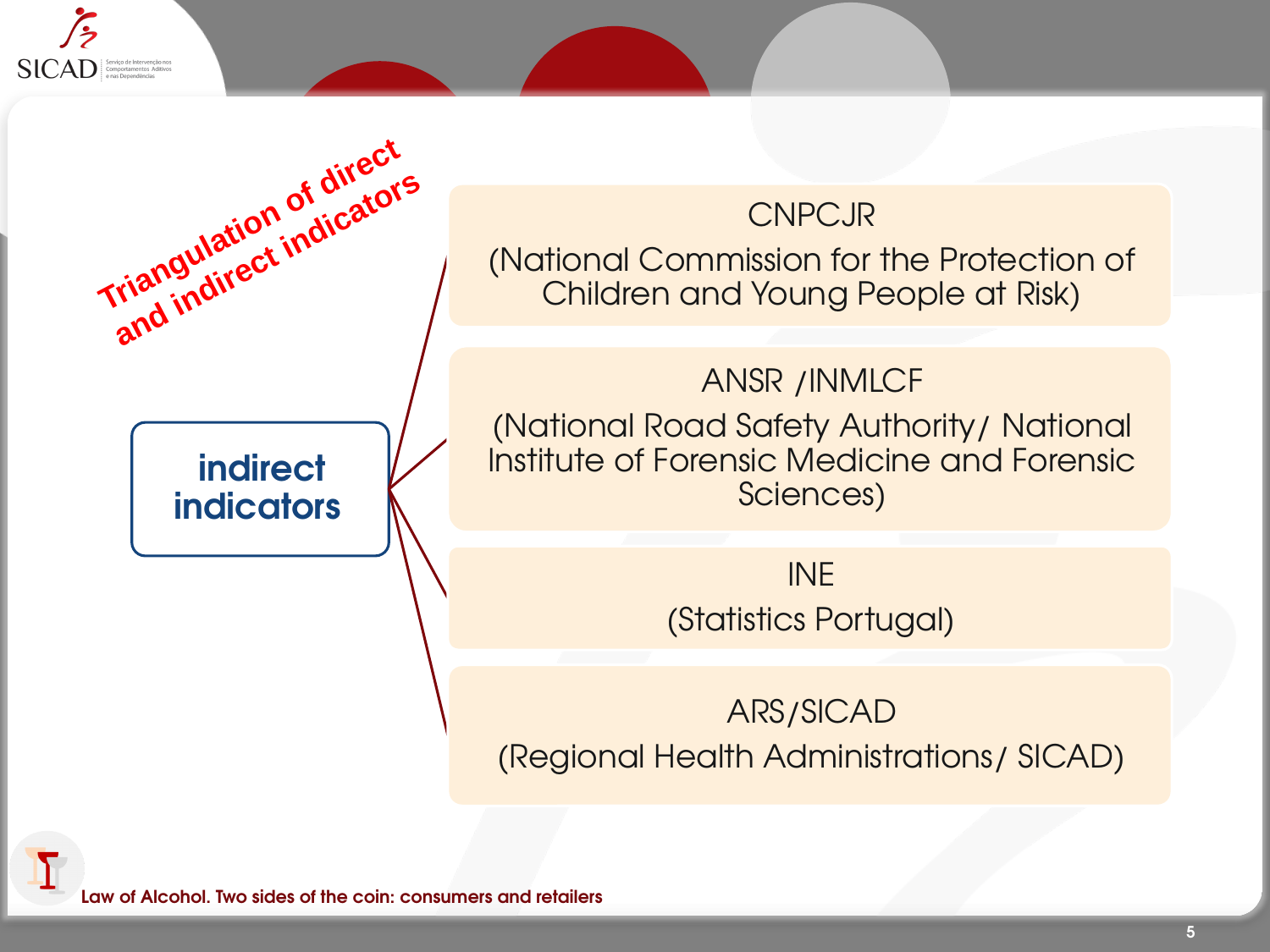

indirect indicators

CNPCJR
(National Commission for the Protection of Children and Young People at Risk)

ANSR /INMLCF
(National Road Safety Authority/ National Institute of Forensic Medicine and Forensic Sciences)

INE
(Statistics Portugal)

ARS/SICAD
(Regional Health Administrations/ SICAD)
Triangulation of direct and indirect indicators

Law of Alcohol. Two sides of the coin: consumers and retailers
5